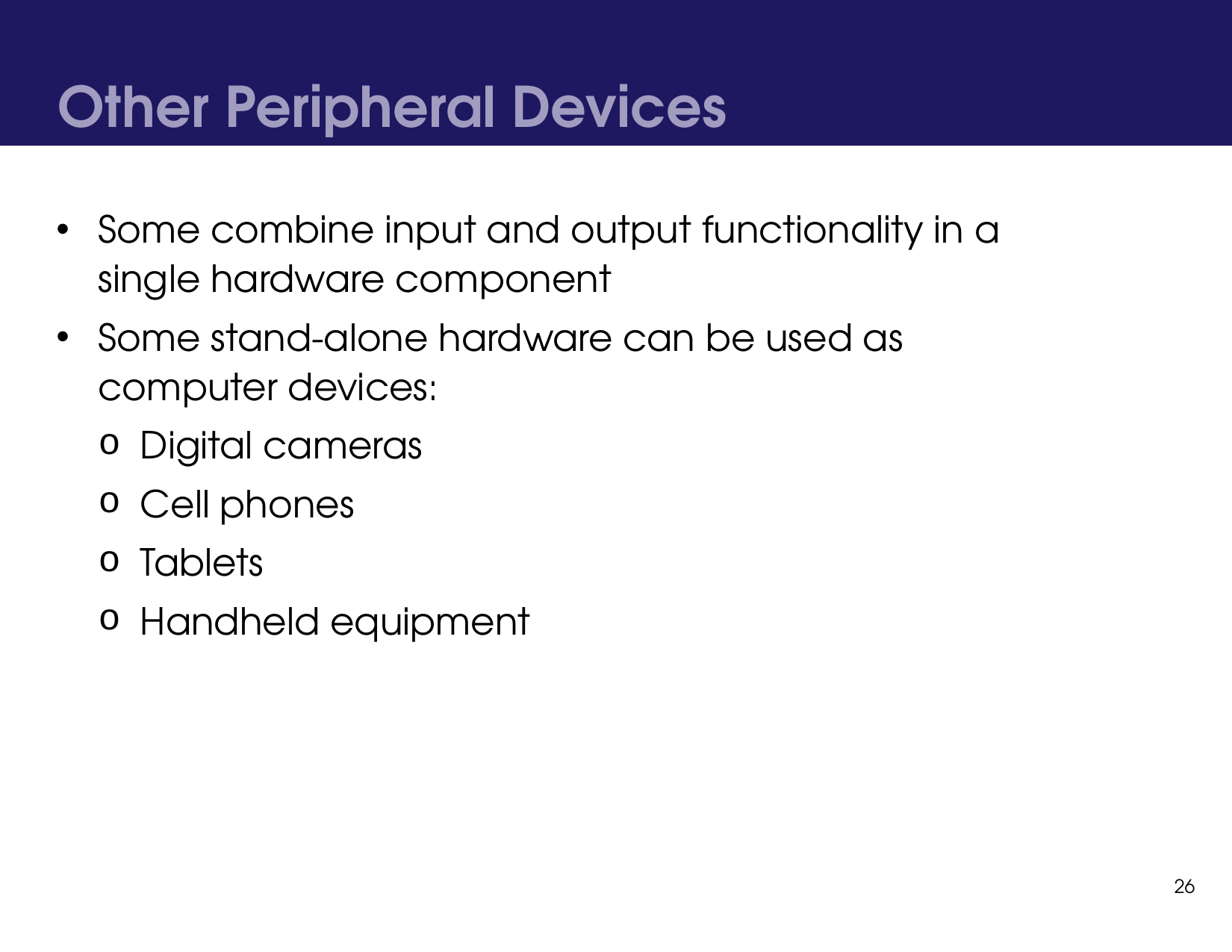

# Other Peripheral Devices
Some combine input and output functionality in a single hardware component
Some stand-alone hardware can be used as computer devices:
Digital cameras
Cell phones
Tablets
Handheld equipment

26